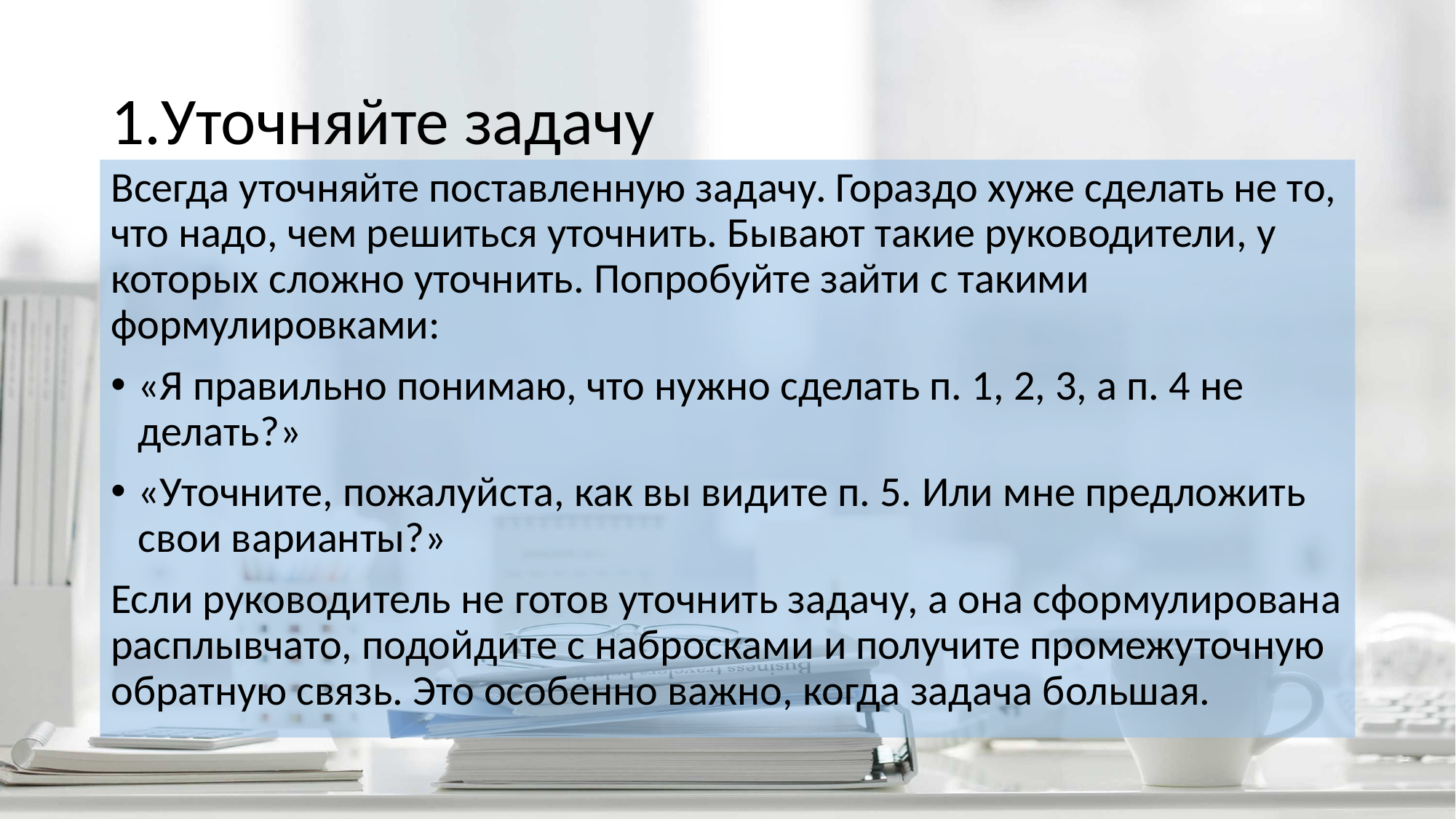

# 1.Уточняйте задачу
Всегда уточняйте поставленную задачу. Гораздо хуже сделать не то, что надо, чем решиться уточнить. Бывают такие руководители, у которых сложно уточнить. Попробуйте зайти с такими формулировками:
«Я правильно понимаю, что нужно сделать п. 1, 2, 3, а п. 4 не делать?»
«Уточните, пожалуйста, как вы видите п. 5. Или мне предложить свои варианты?»
Если руководитель не готов уточнить задачу, а она сформулирована расплывчато, подойдите с набросками и получите промежуточную обратную связь. Это особенно важно, когда задача большая.